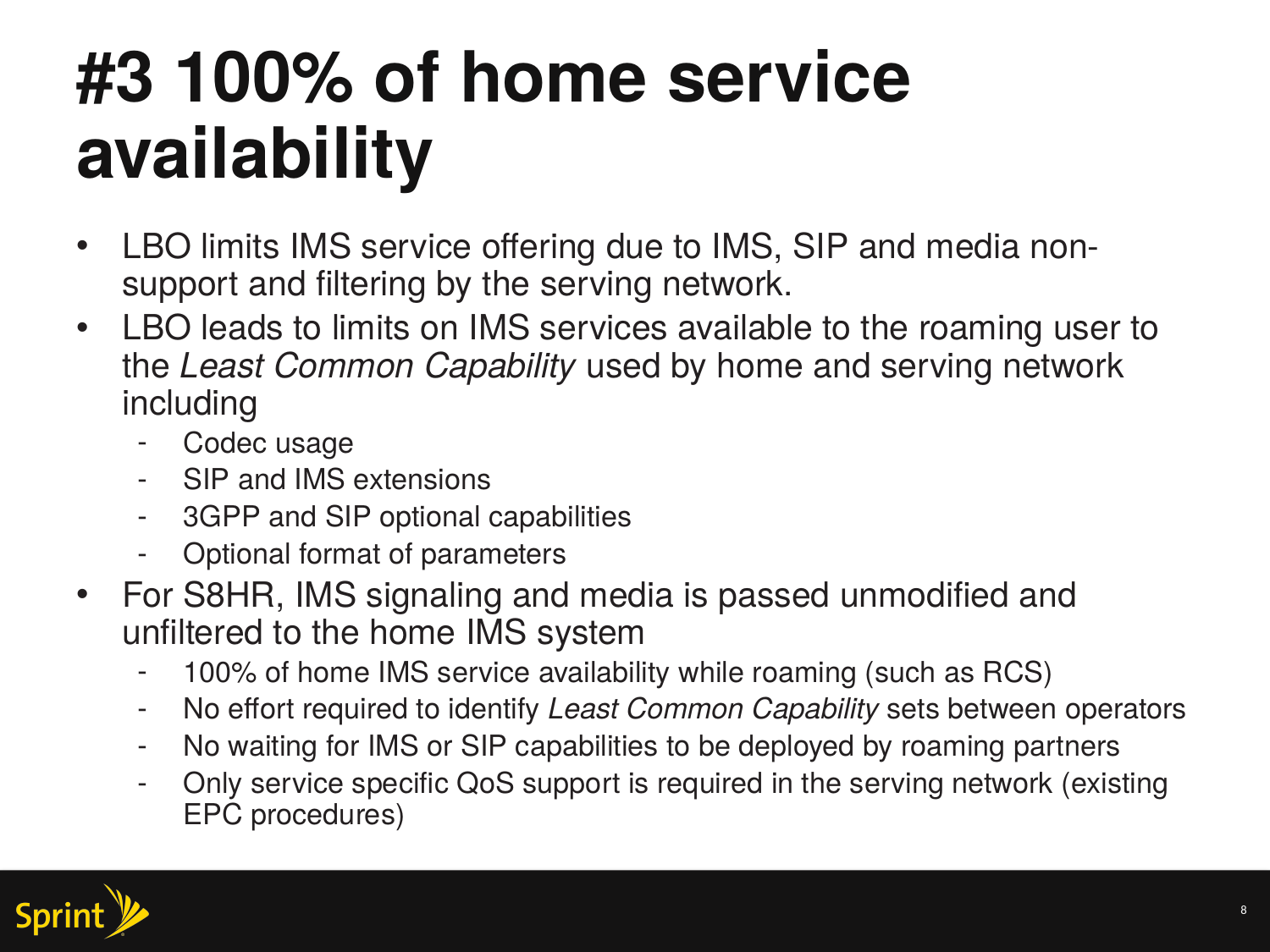

# #3 100% of home service availability
LBO limits IMS service offering due to IMS, SIP and media non-support and filtering by the serving network.
LBO leads to limits on IMS services available to the roaming user to the Least Common Capability used by home and serving network including
Codec usage
SIP and IMS extensions
3GPP and SIP optional capabilities
Optional format of parameters
For S8HR, IMS signaling and media is passed unmodified and unfiltered to the home IMS system
100% of home IMS service availability while roaming (such as RCS)
No effort required to identify Least Common Capability sets between operators
No waiting for IMS or SIP capabilities to be deployed by roaming partners
Only service specific QoS support is required in the serving network (existing EPC procedures)